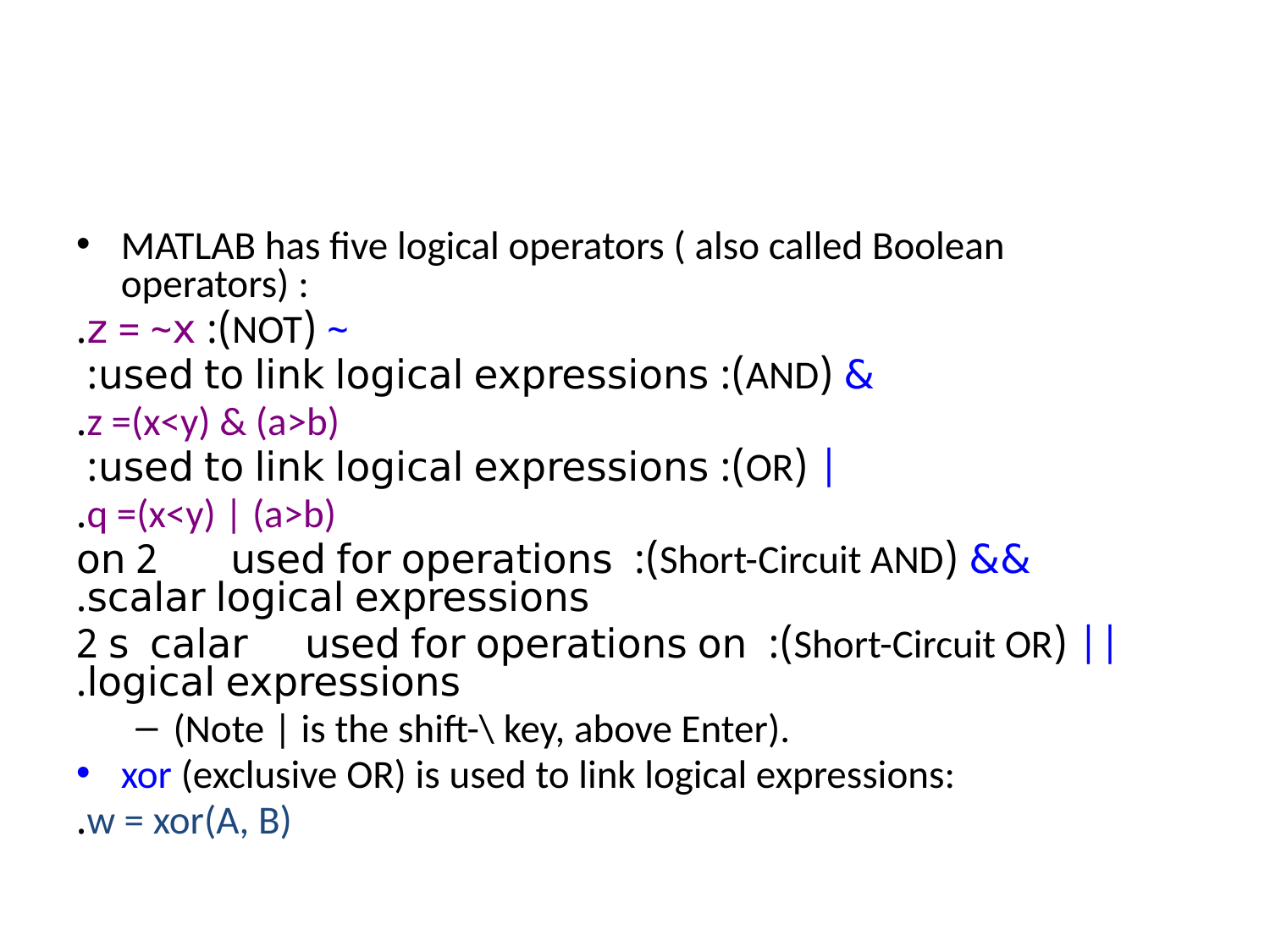

#
MATLAB has five logical operators ( also called Boolean operators) :
~ 	(NOT): z = ~x.
& 	(AND): used to link logical expressions:
			z =(x<y) & (a>b).
| 	(OR): used to link logical expressions:
			q =(x<y) | (a>b).
&& 	(Short-Circuit AND): used for operations 		on 2 scalar logical expressions.
|| 	(Short-Circuit OR): used for operations on 		2 scalar logical expressions.
(Note | is the shift-\ key, above Enter).
xor (exclusive OR) is used to link logical expressions:
	w = xor(A, B).